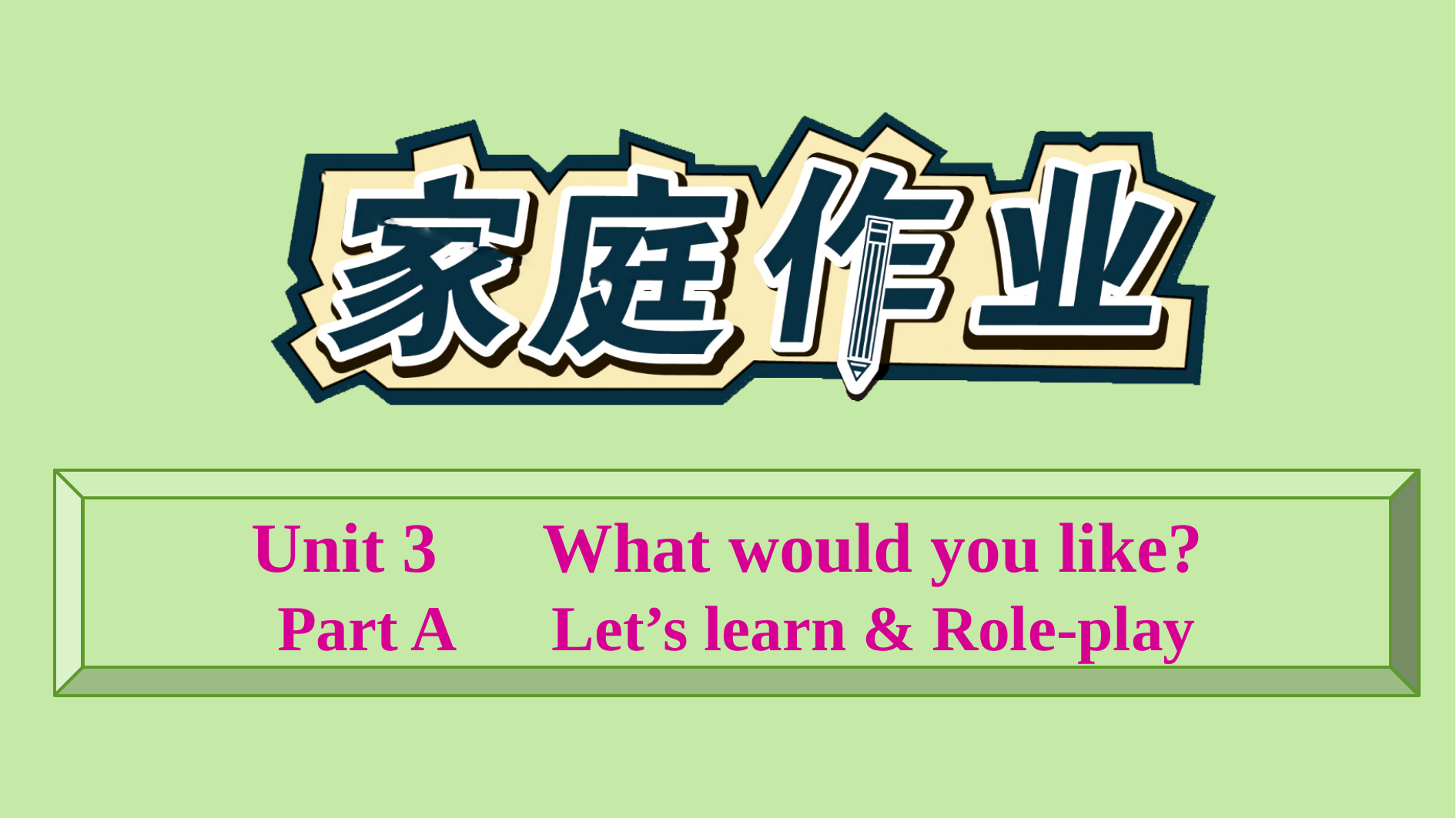

Unit 3　What would you like?
Part A　Let’s learn & Role-play